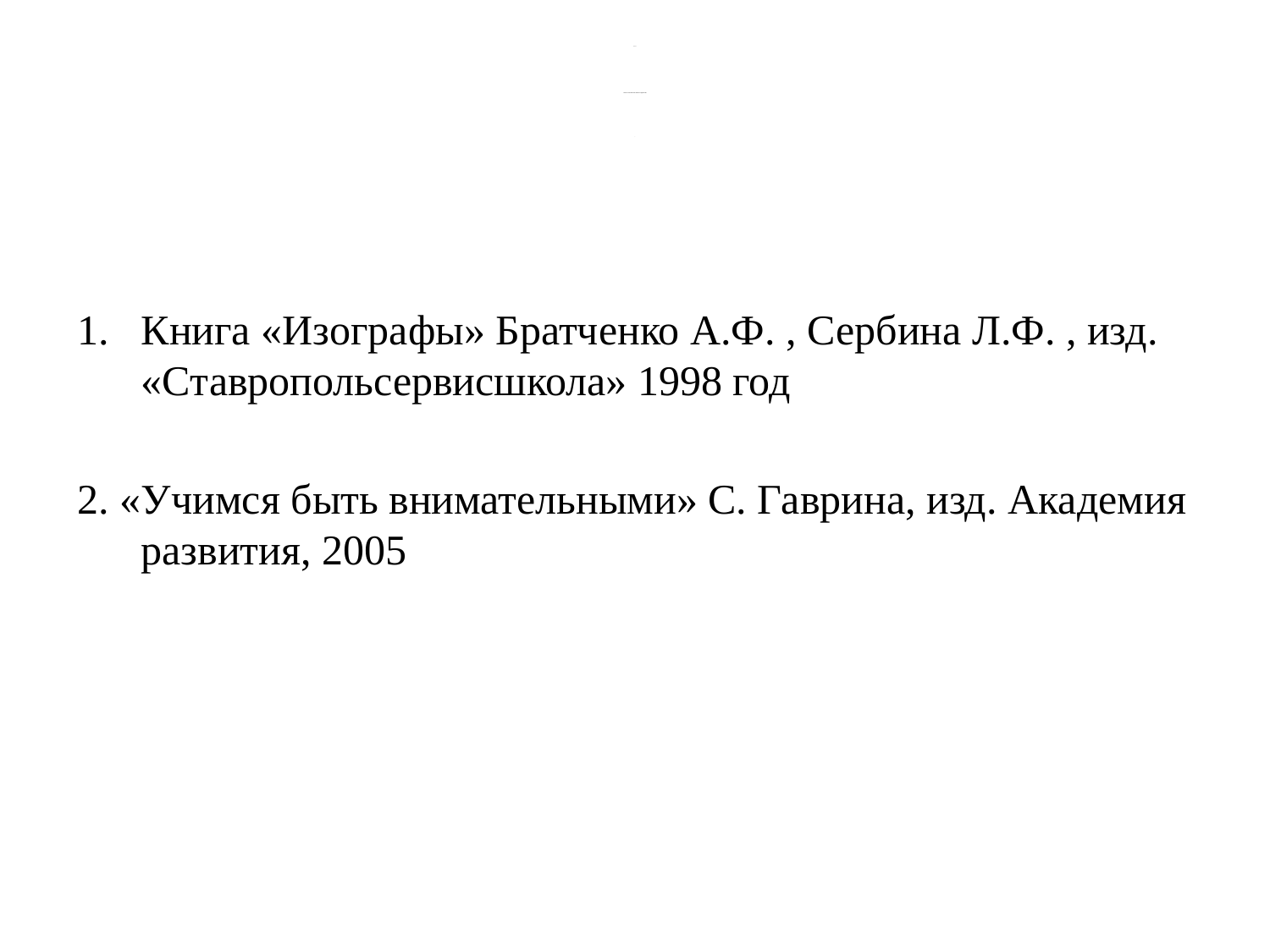

# Источники Список источников основного содержания С
Книга «Изографы» Братченко А.Ф. , Сербина Л.Ф. , изд. «Ставропольсервисшкола» 1998 год

2. «Учимся быть внимательными» С. Гаврина, изд. Академия развития, 2005